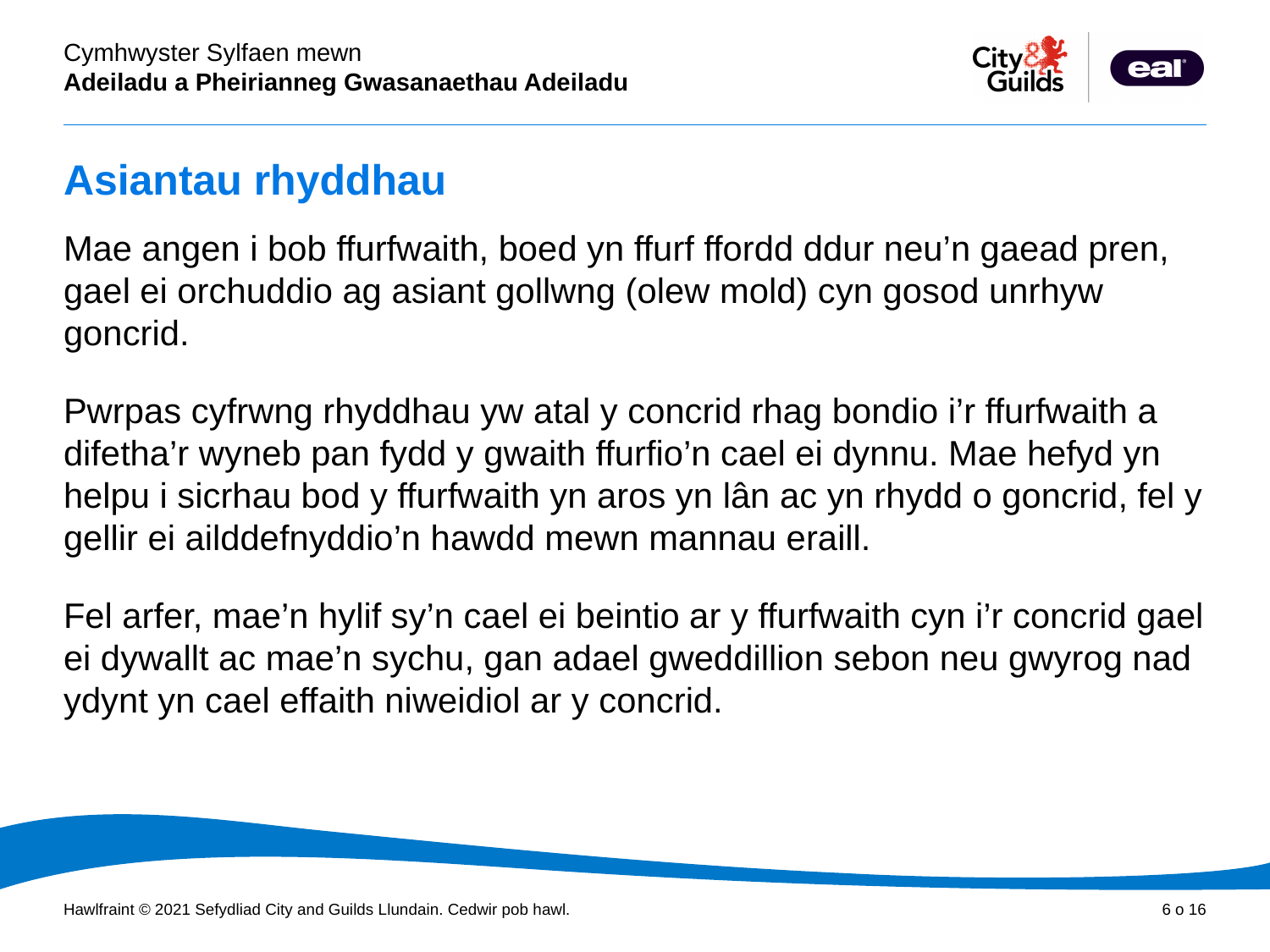

# Asiantau rhyddhau
Mae angen i bob ffurfwaith, boed yn ffurf ffordd ddur neu’n gaead pren, gael ei orchuddio ag asiant gollwng (olew mold) cyn gosod unrhyw goncrid.
Pwrpas cyfrwng rhyddhau yw atal y concrid rhag bondio i’r ffurfwaith a difetha’r wyneb pan fydd y gwaith ffurfio’n cael ei dynnu. Mae hefyd yn helpu i sicrhau bod y ffurfwaith yn aros yn lân ac yn rhydd o goncrid, fel y gellir ei ailddefnyddio’n hawdd mewn mannau eraill.
Fel arfer, mae’n hylif sy’n cael ei beintio ar y ffurfwaith cyn i’r concrid gael ei dywallt ac mae’n sychu, gan adael gweddillion sebon neu gwyrog nad ydynt yn cael effaith niweidiol ar y concrid.